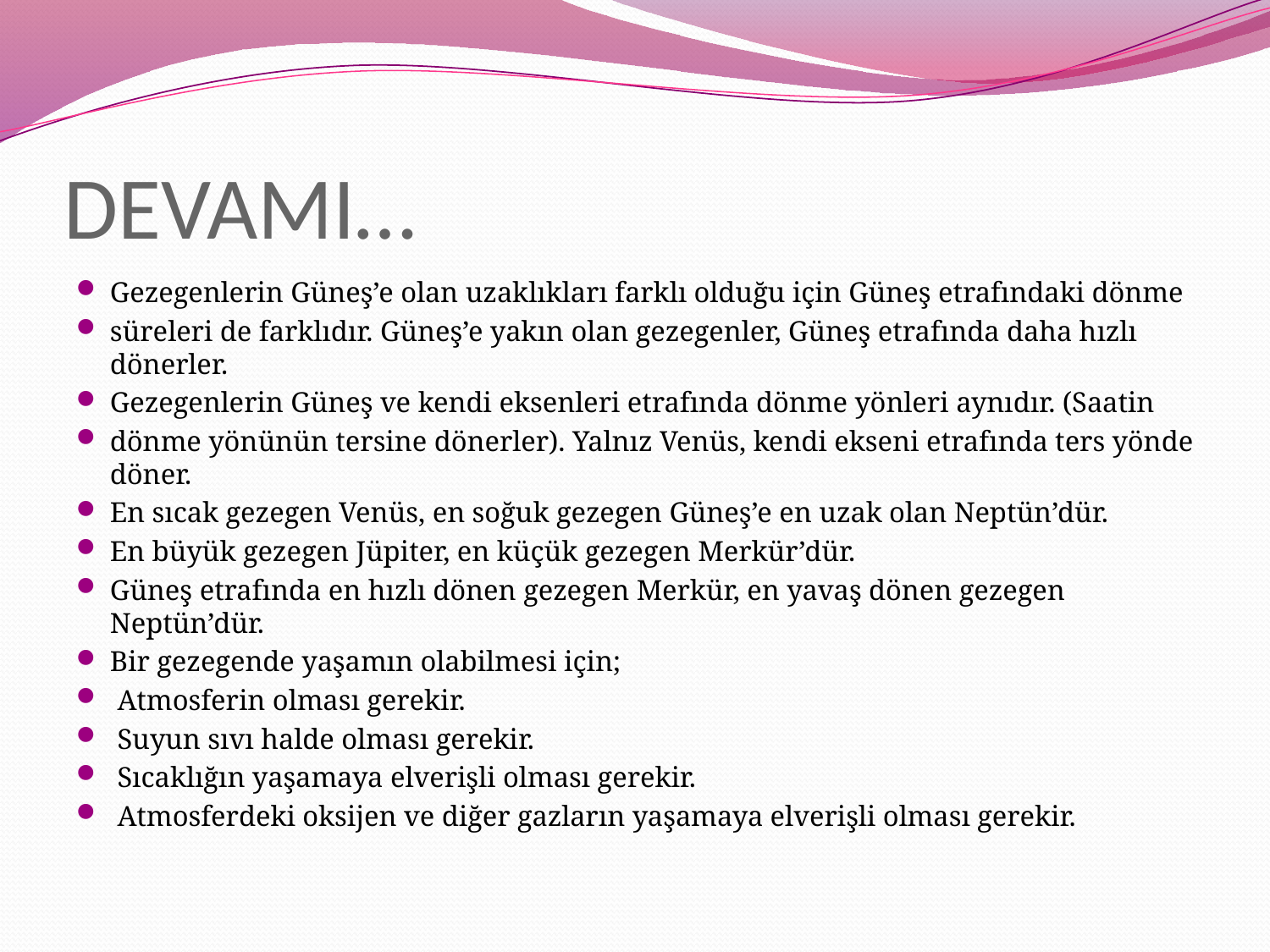

# DEVAMI…
Gezegenlerin Güneş’e olan uzaklıkları farklı olduğu için Güneş etrafındaki dönme
süreleri de farklıdır. Güneş’e yakın olan gezegenler, Güneş etrafında daha hızlı dönerler.
Gezegenlerin Güneş ve kendi eksenleri etrafında dönme yönleri aynıdır. (Saatin
dönme yönünün tersine dönerler). Yalnız Venüs, kendi ekseni etrafında ters yönde döner.
En sıcak gezegen Venüs, en soğuk gezegen Güneş’e en uzak olan Neptün’dür.
En büyük gezegen Jüpiter, en küçük gezegen Merkür’dür.
Güneş etrafında en hızlı dönen gezegen Merkür, en yavaş dönen gezegen Neptün’dür.
Bir gezegende yaşamın olabilmesi için;
 Atmosferin olması gerekir.
 Suyun sıvı halde olması gerekir.
 Sıcaklığın yaşamaya elverişli olması gerekir.
 Atmosferdeki oksijen ve diğer gazların yaşamaya elverişli olması gerekir.